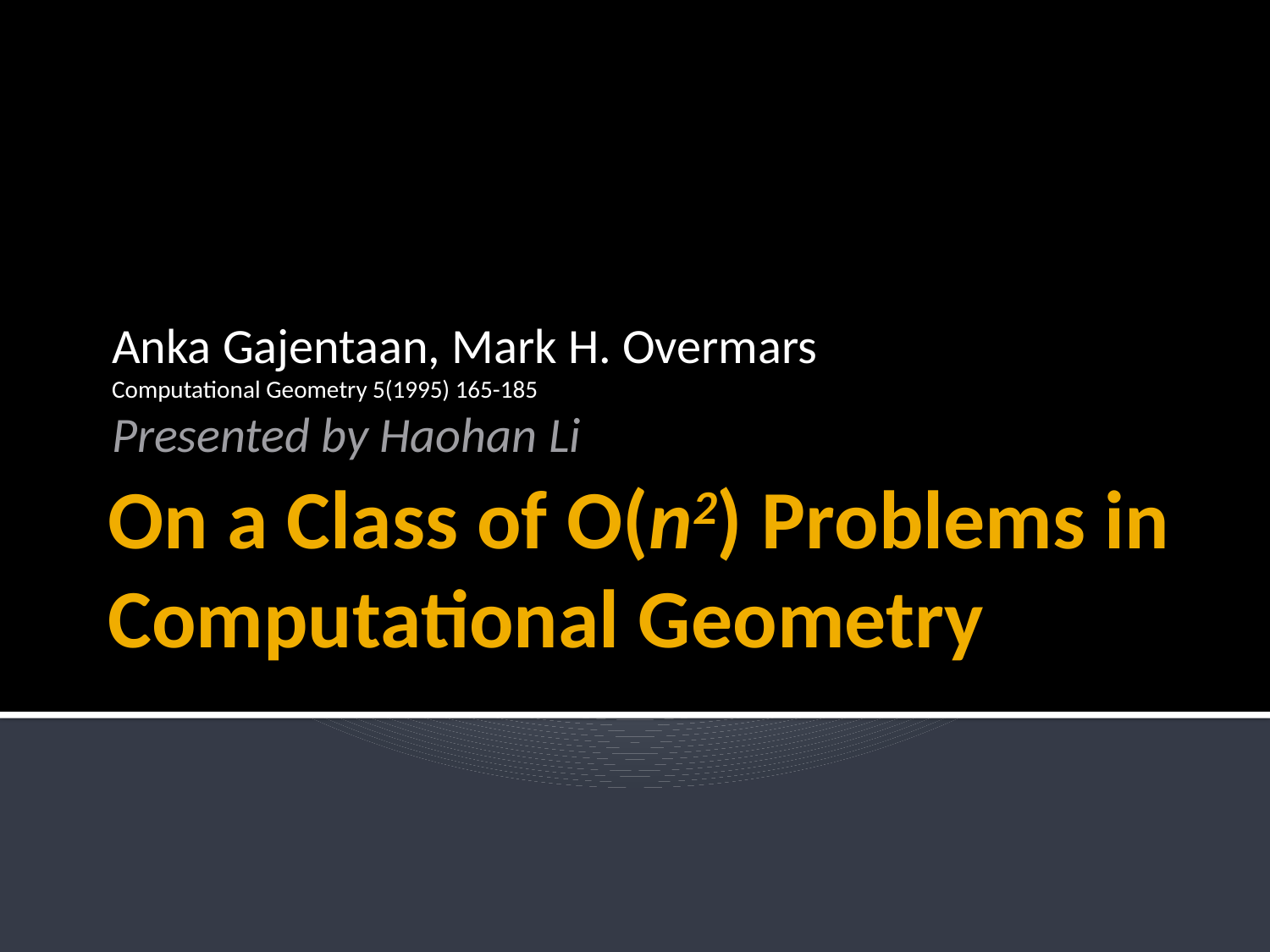

Anka Gajentaan, Mark H. Overmars
Computational Geometry 5(1995) 165-185
Presented by Haohan Li
# On a Class of O(n2) Problems in Computational Geometry